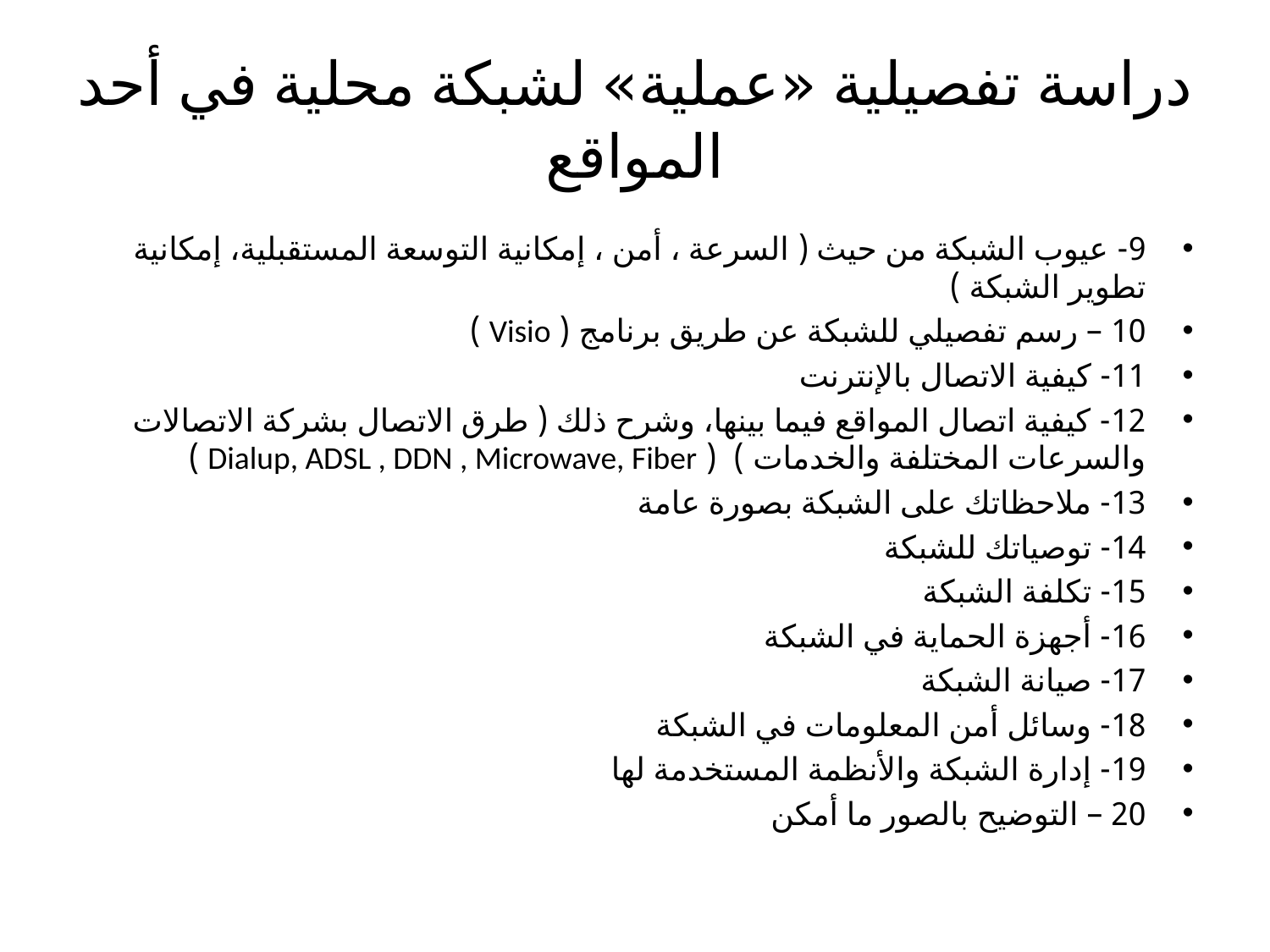

# دراسة تفصيلية «عملية» لشبكة محلية في أحد المواقع
9- عيوب الشبكة من حيث ( السرعة ، أمن ، إمكانية التوسعة المستقبلية، إمكانية تطوير الشبكة )
10 – رسم تفصيلي للشبكة عن طريق برنامج ( Visio )
11- كيفية الاتصال بالإنترنت
12- كيفية اتصال المواقع فيما بينها، وشرح ذلك ( طرق الاتصال بشركة الاتصالات والسرعات المختلفة والخدمات )  ( Dialup, ADSL , DDN , Microwave, Fiber )
13- ملاحظاتك على الشبكة بصورة عامة
14- توصياتك للشبكة
15- تكلفة الشبكة
16- أجهزة الحماية في الشبكة
17- صيانة الشبكة
18- وسائل أمن المعلومات في الشبكة
19- إدارة الشبكة والأنظمة المستخدمة لها
20 – التوضيح بالصور ما أمكن